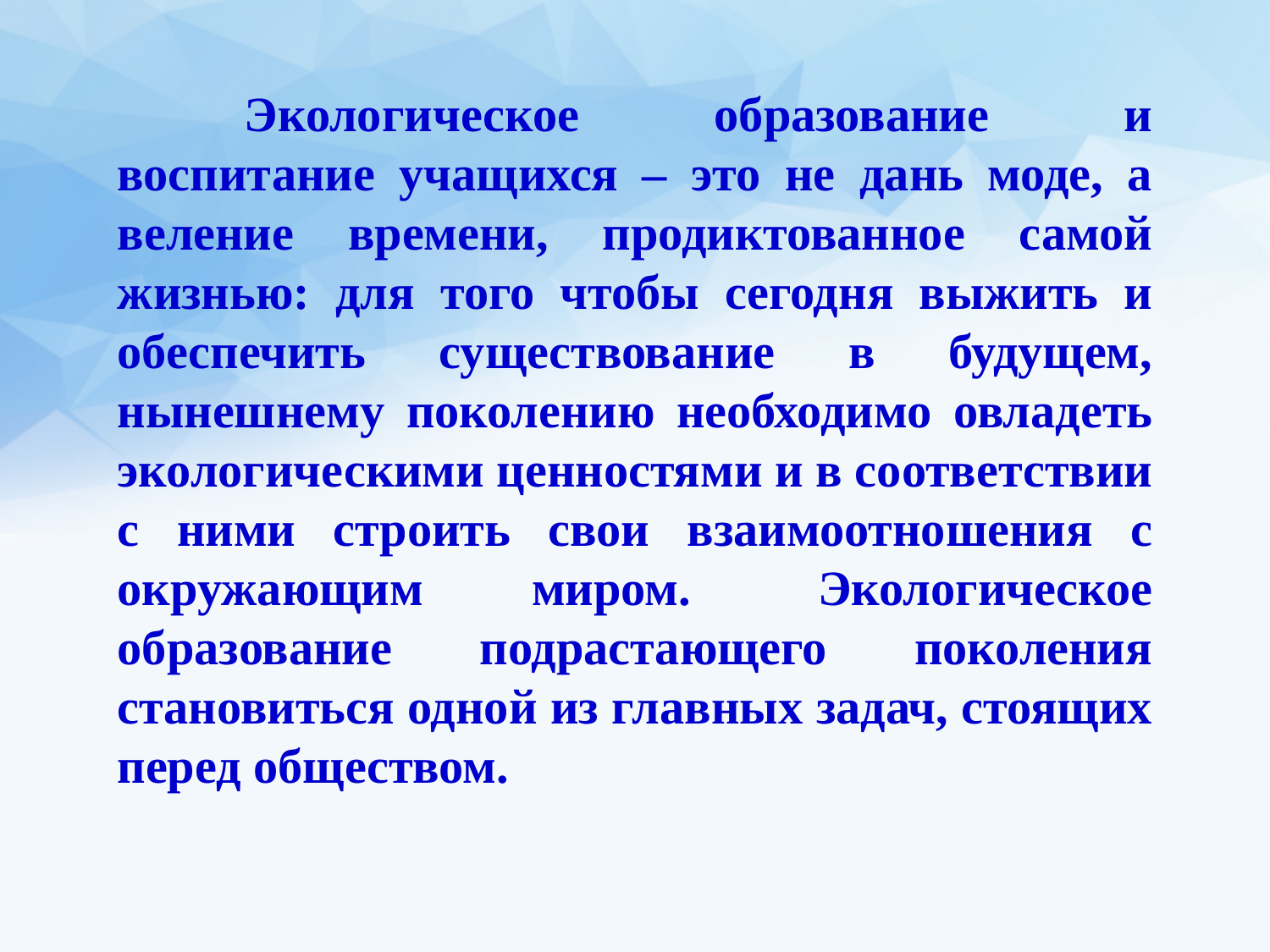

Экологическое образование и воспитание учащихся – это не дань моде, а веление времени, продиктованное самой жизнью: для того чтобы сегодня выжить и обеспечить существование в будущем, нынешнему поколению необходимо овладеть экологическими ценностями и в соответствии с ними строить свои взаимоотношения с окружающим миром. 	Экологическое образование подрастающего поколения становиться одной из главных задач, стоящих перед обществом.